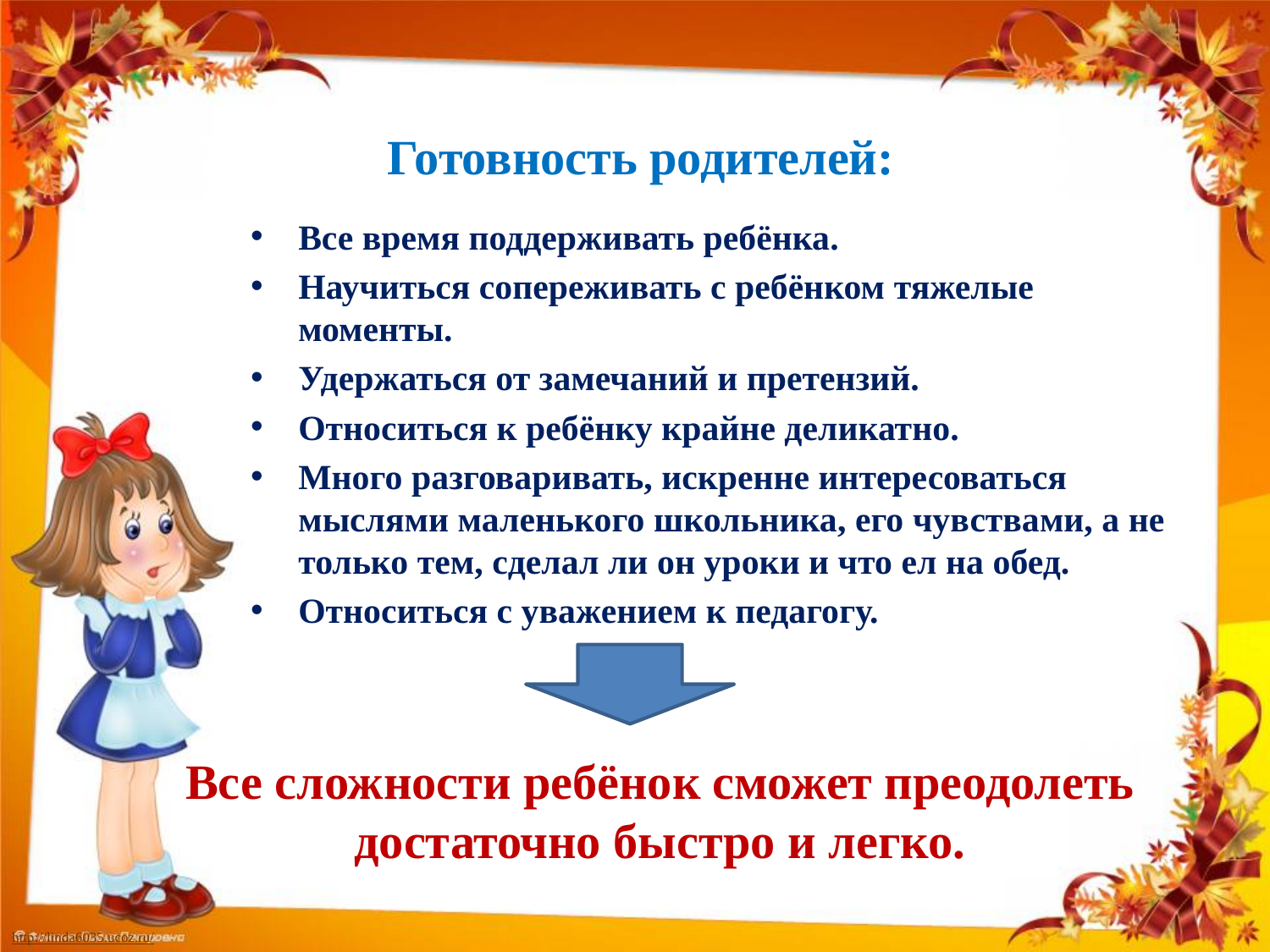

# Готовность родителей:
Все время поддерживать ребёнка.
Научиться сопереживать с ребёнком тяжелые моменты.
Удержаться от замечаний и претензий.
Относиться к ребёнку крайне деликатно.
Много разговаривать, искренне интересоваться мыслями маленького школьника, его чувствами, а не только тем, сделал ли он уроки и что ел на обед.
Относиться с уважением к педагогу.

Все сложности ребёнок сможет преодолеть достаточно быстро и легко.